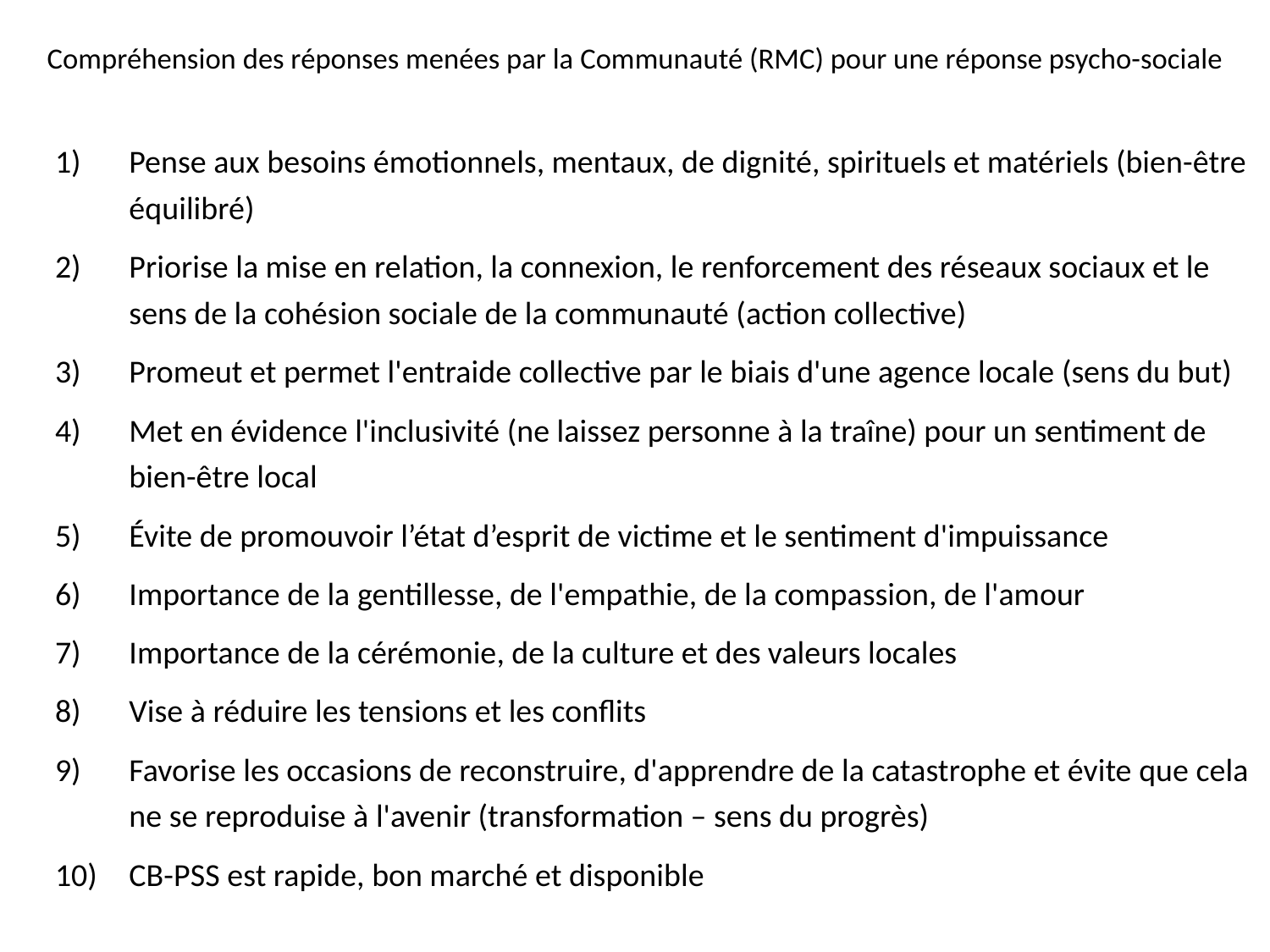

# Compréhension des réponses menées par la Communauté (RMC) pour une réponse psycho-sociale
Pense aux besoins émotionnels, mentaux, de dignité, spirituels et matériels (bien-être équilibré)
Priorise la mise en relation, la connexion, le renforcement des réseaux sociaux et le sens de la cohésion sociale de la communauté (action collective)
Promeut et permet l'entraide collective par le biais d'une agence locale (sens du but)
Met en évidence l'inclusivité (ne laissez personne à la traîne) pour un sentiment de bien-être local
Évite de promouvoir l’état d’esprit de victime et le sentiment d'impuissance
Importance de la gentillesse, de l'empathie, de la compassion, de l'amour
Importance de la cérémonie, de la culture et des valeurs locales
Vise à réduire les tensions et les conflits
Favorise les occasions de reconstruire, d'apprendre de la catastrophe et évite que cela ne se reproduise à l'avenir (transformation – sens du progrès)
CB-PSS est rapide, bon marché et disponible